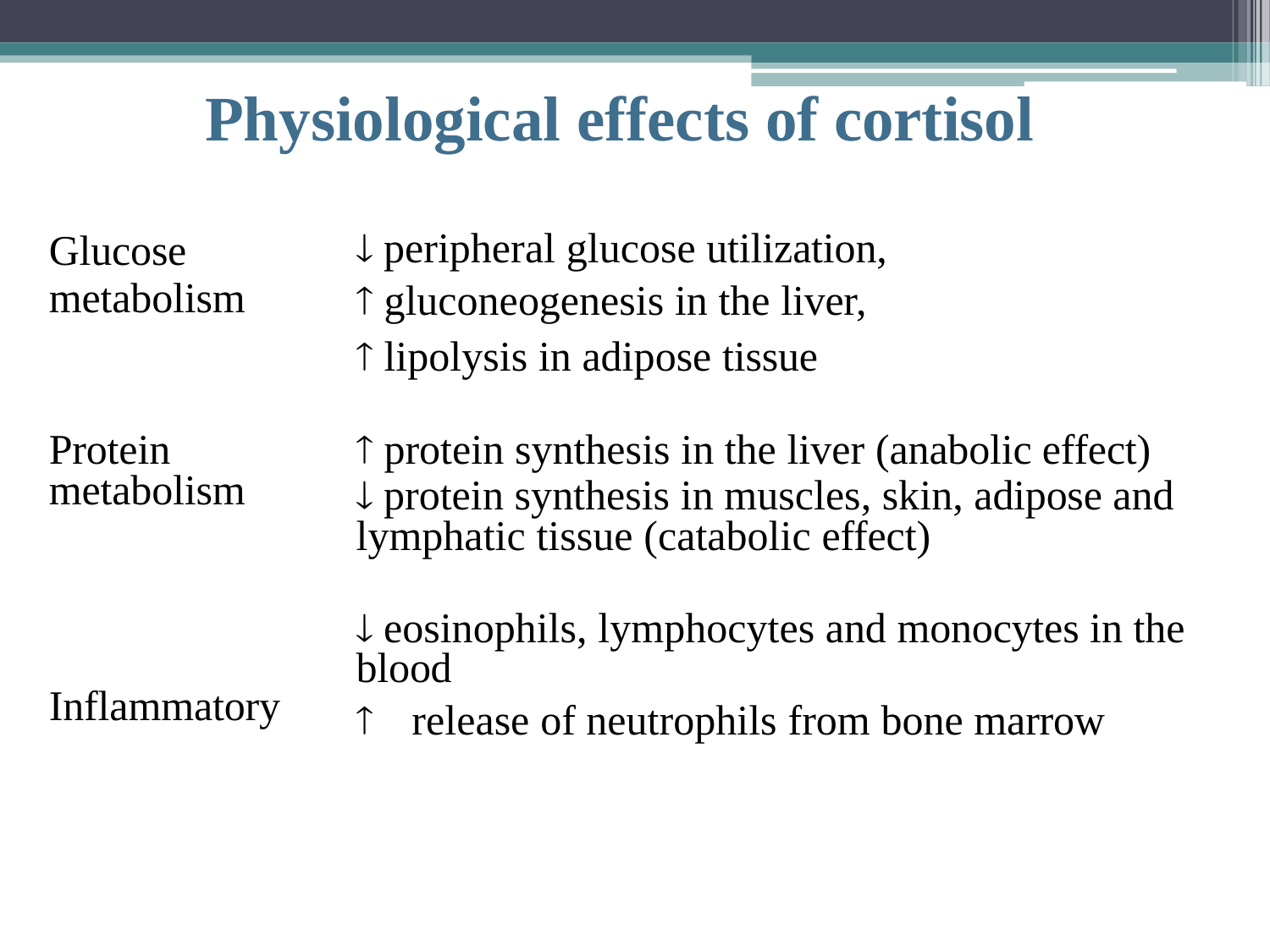

# Physiological effects of cortisol
Glucose metabolism
↓ peripheral glucose utilization,
↑ gluconeogenesis in the liver,
↑ lipolysis in adipose tissue

↑ protein synthesis in the liver (anabolic effect)
↓ protein synthesis in muscles, skin, adipose and lymphatic tissue (catabolic effect)

↓ eosinophils, lymphocytes and monocytes in the blood
↑	release of neutrophils from bone marrow
Protein metabolism
Inflammatory